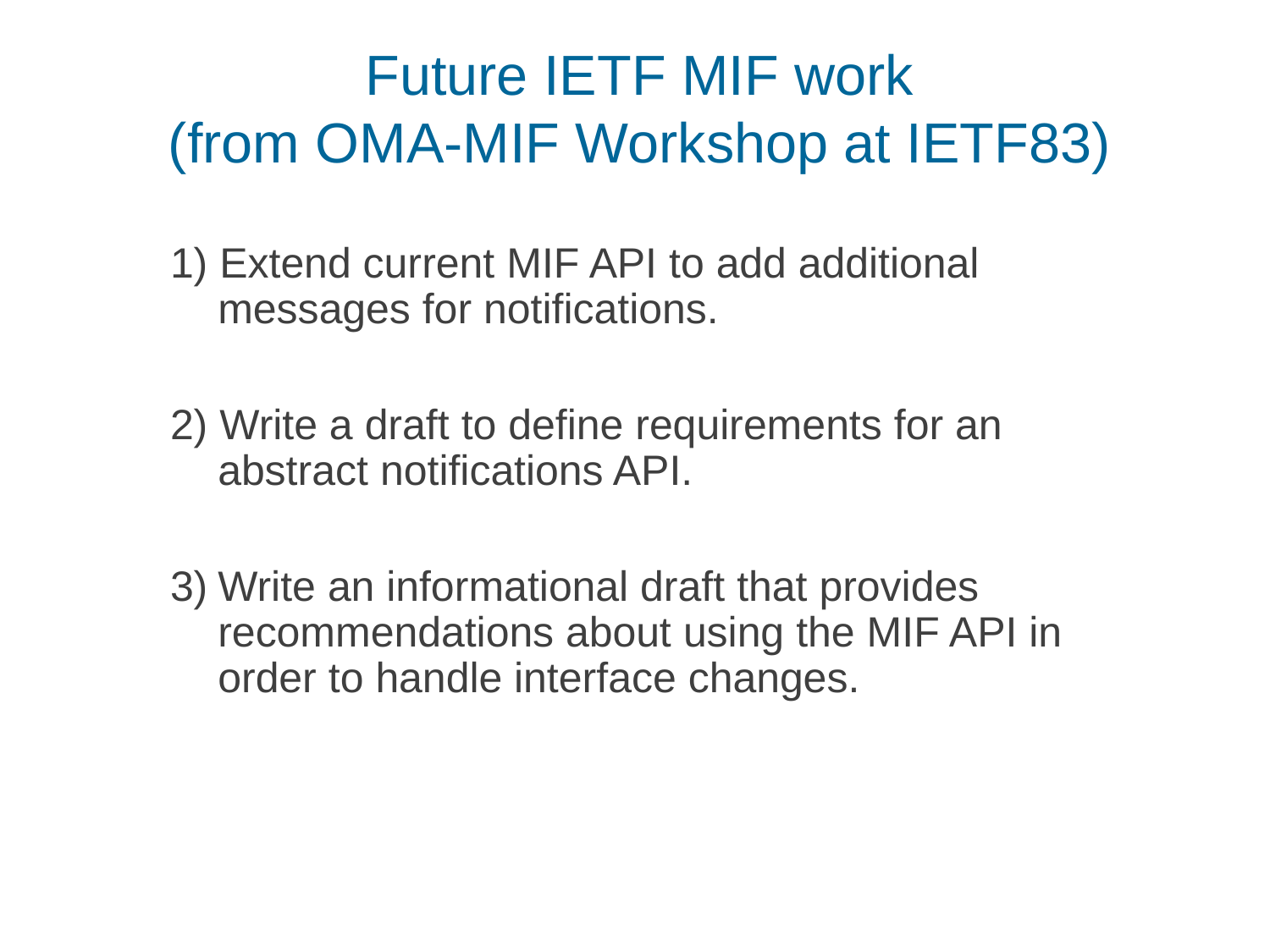

# Future IETF MIF work (from OMA-MIF Workshop at IETF83)
1) Extend current MIF API to add additional messages for notifications.

2) Write a draft to define requirements for an abstract notifications API.

3)	Write an informational draft that provides recommendations about using the MIF API in order to handle interface changes.